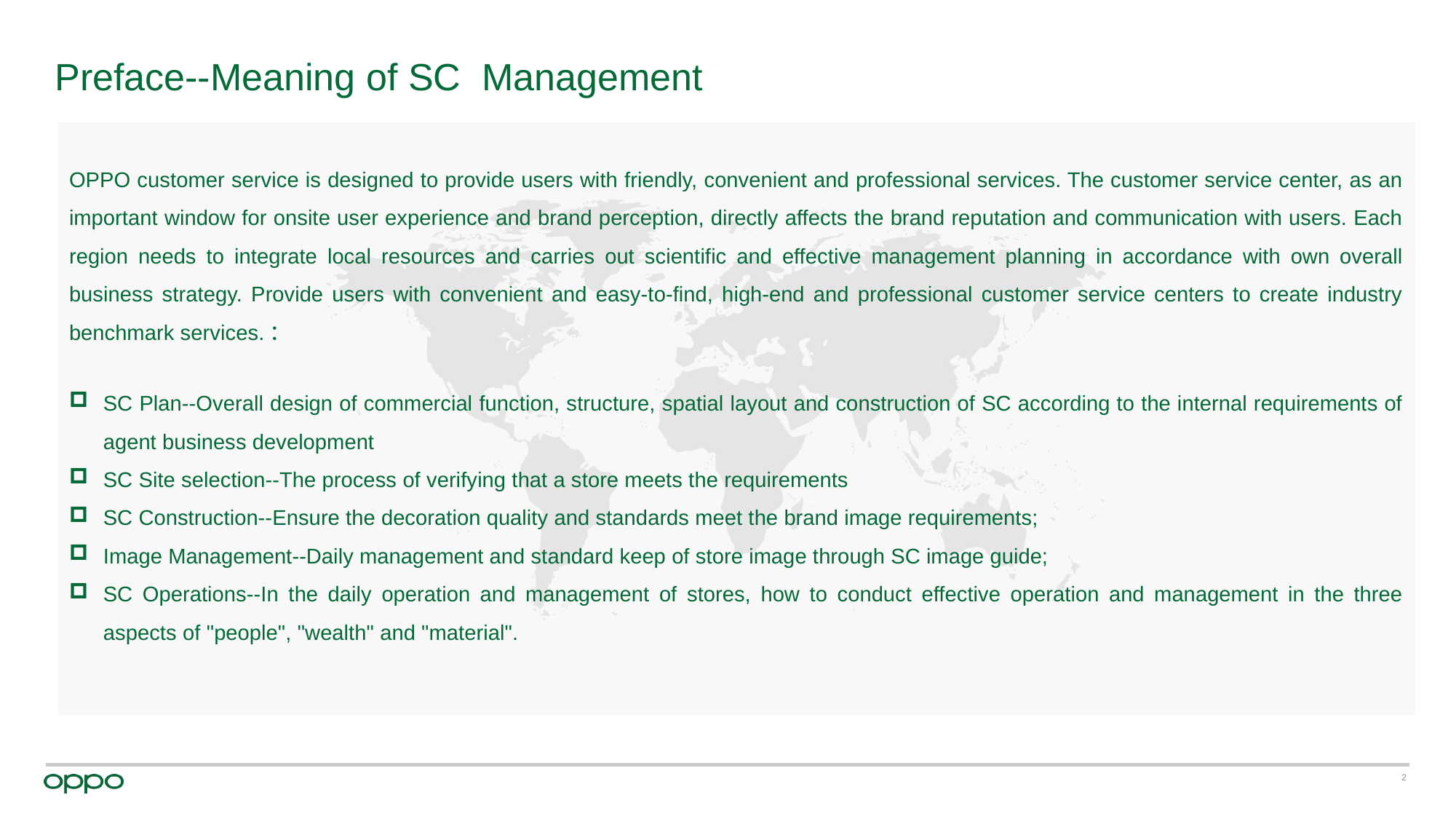

# Preface--Meaning of SC  Management

OPPO customer service is designed to provide users with friendly, convenient and professional services. The customer service center, as an important window for onsite user experience and brand perception, directly affects the brand reputation and communication with users. Each region needs to integrate local resources and carries out scientific and effective management planning in accordance with own overall business strategy. Provide users with convenient and easy-to-find, high-end and professional customer service centers to create industry benchmark services.：

SC Plan--Overall design of commercial function, structure, spatial layout and construction of SC according to the internal requirements of agent business development
SC Site selection--The process of verifying that a store meets the requirements
SC Construction--Ensure the decoration quality and standards meet the brand image requirements;
Image Management--Daily management and standard keep of store image through SC image guide;
SC Operations--In the daily operation and management of stores, how to conduct effective operation and management in the three aspects of "people", "wealth" and "material".